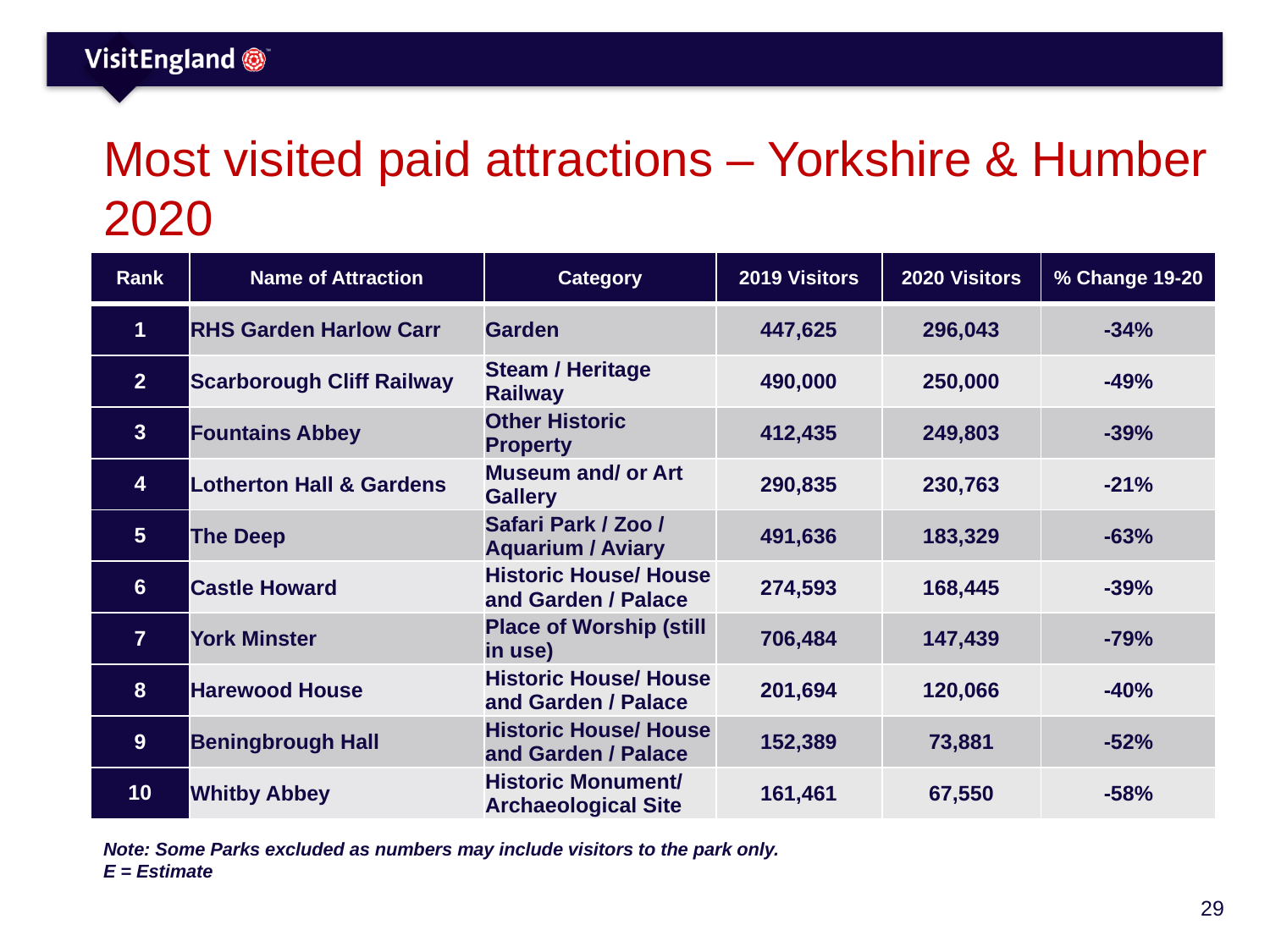

# Most visited paid attractions – Yorkshire & Humber 2020 (1/2)
| Rank | Name of Attraction | Category | 2019 Visitors | 2020 Visitors | % Change 19-20 |
| --- | --- | --- | --- | --- | --- |
| 1 | RHS Garden Harlow Carr | Garden | 447,625 | 296,043 | -34% |
| 2 | Scarborough Cliff Railway | Steam / Heritage Railway | 490,000 | 250,000 | -49% |
| 3 | Fountains Abbey | Other Historic Property | 412,435 | 249,803 | -39% |
| 4 | Lotherton Hall & Gardens | Museum and/ or Art Gallery | 290,835 | 230,763 | -21% |
| 5 | The Deep | Safari Park / Zoo / Aquarium / Aviary | 491,636 | 183,329 | -63% |
| 6 | Castle Howard | Historic House/ House and Garden / Palace | 274,593 | 168,445 | -39% |
| 7 | York Minster | Place of Worship (still in use) | 706,484 | 147,439 | -79% |
| 8 | Harewood House | Historic House/ House and Garden / Palace | 201,694 | 120,066 | -40% |
| 9 | Beningbrough Hall | Historic House/ House and Garden / Palace | 152,389 | 73,881 | -52% |
| 10 | Whitby Abbey | Historic Monument/ Archaeological Site | 161,461 | 67,550 | -58% |
Note: Some Parks excluded as numbers may include visitors to the park only.
E = Estimate